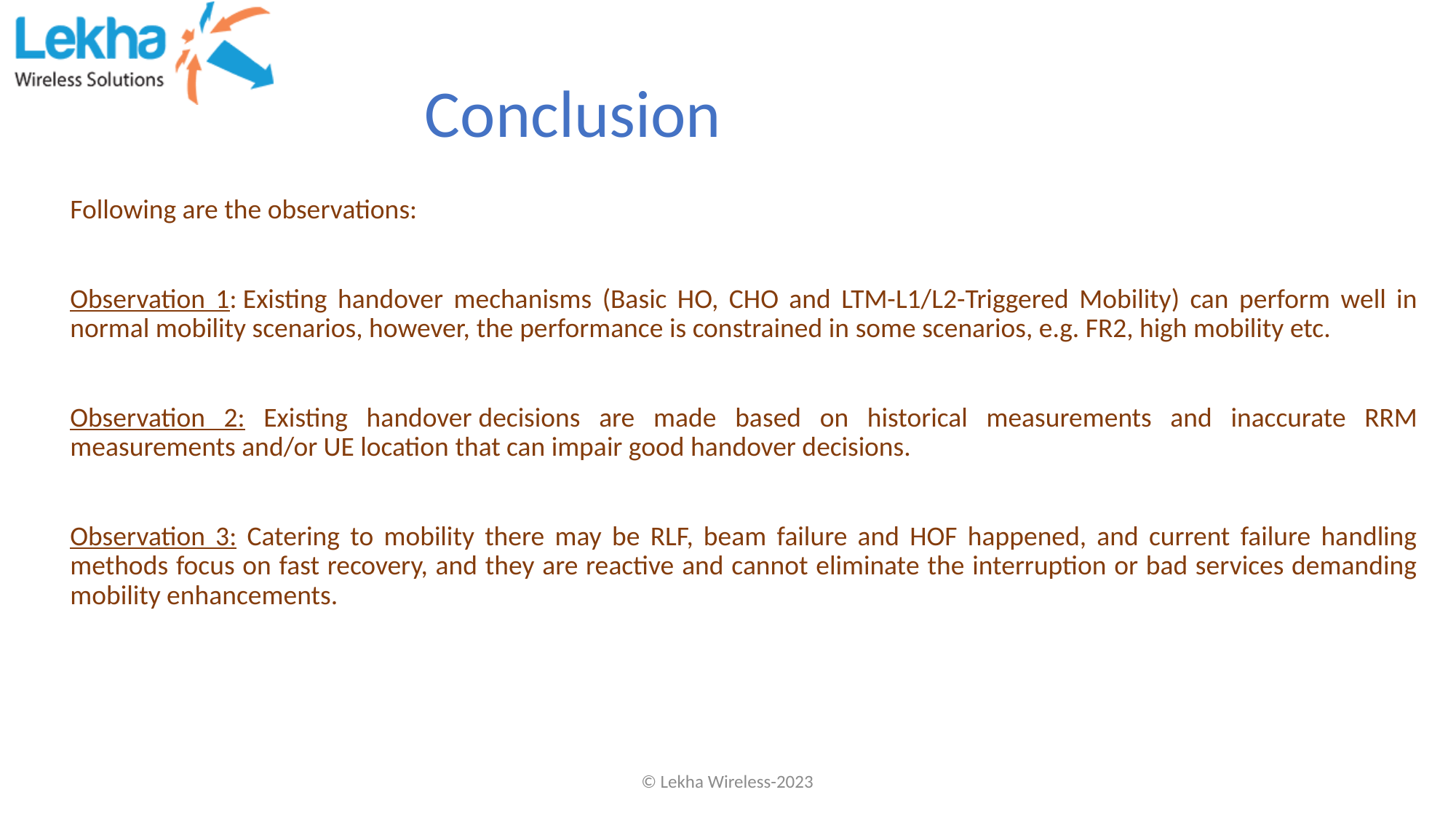

Conclusion

Following are the observations:

Observation 1: Existing handover mechanisms (Basic HO, CHO and LTM-L1/L2-Triggered Mobility) can perform well in normal mobility scenarios, however, the performance is constrained in some scenarios, e.g. FR2, high mobility etc.

Observation 2: Existing handover decisions are made based on historical measurements and inaccurate RRM measurements and/or UE location that can impair good handover decisions.

Observation 3: Catering to mobility there may be RLF, beam failure and HOF happened, and current failure handling methods focus on fast recovery, and they are reactive and cannot eliminate the interruption or bad services demanding mobility enhancements.
© Lekha Wireless-2023
5